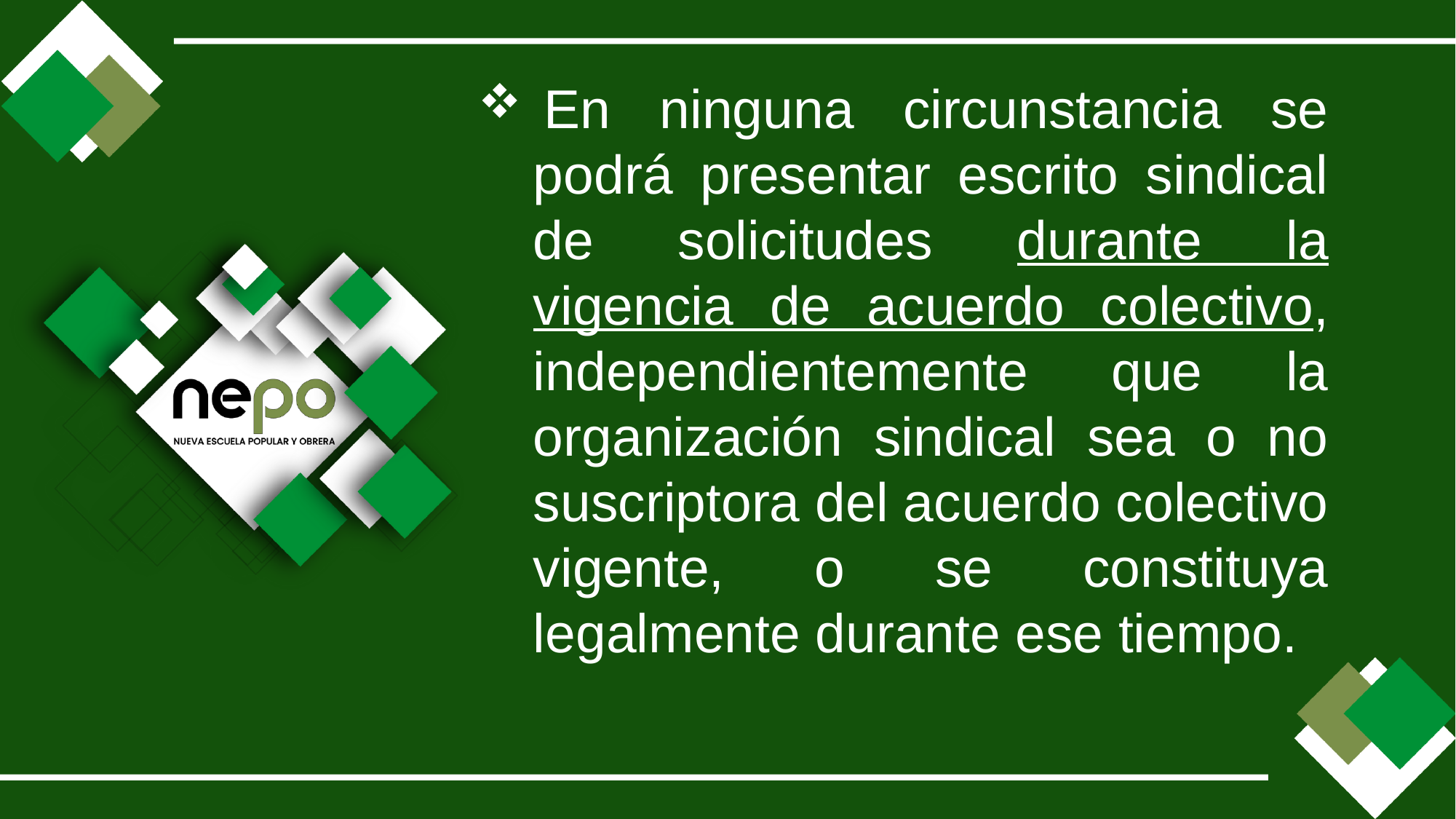

En ninguna circunstancia se podrá presentar escrito sindical de solicitudes durante la vigencia de acuerdo colectivo, independientemente que la organización sindical sea o no suscriptora del acuerdo colectivo vigente, o se constituya legalmente durante ese tiempo.